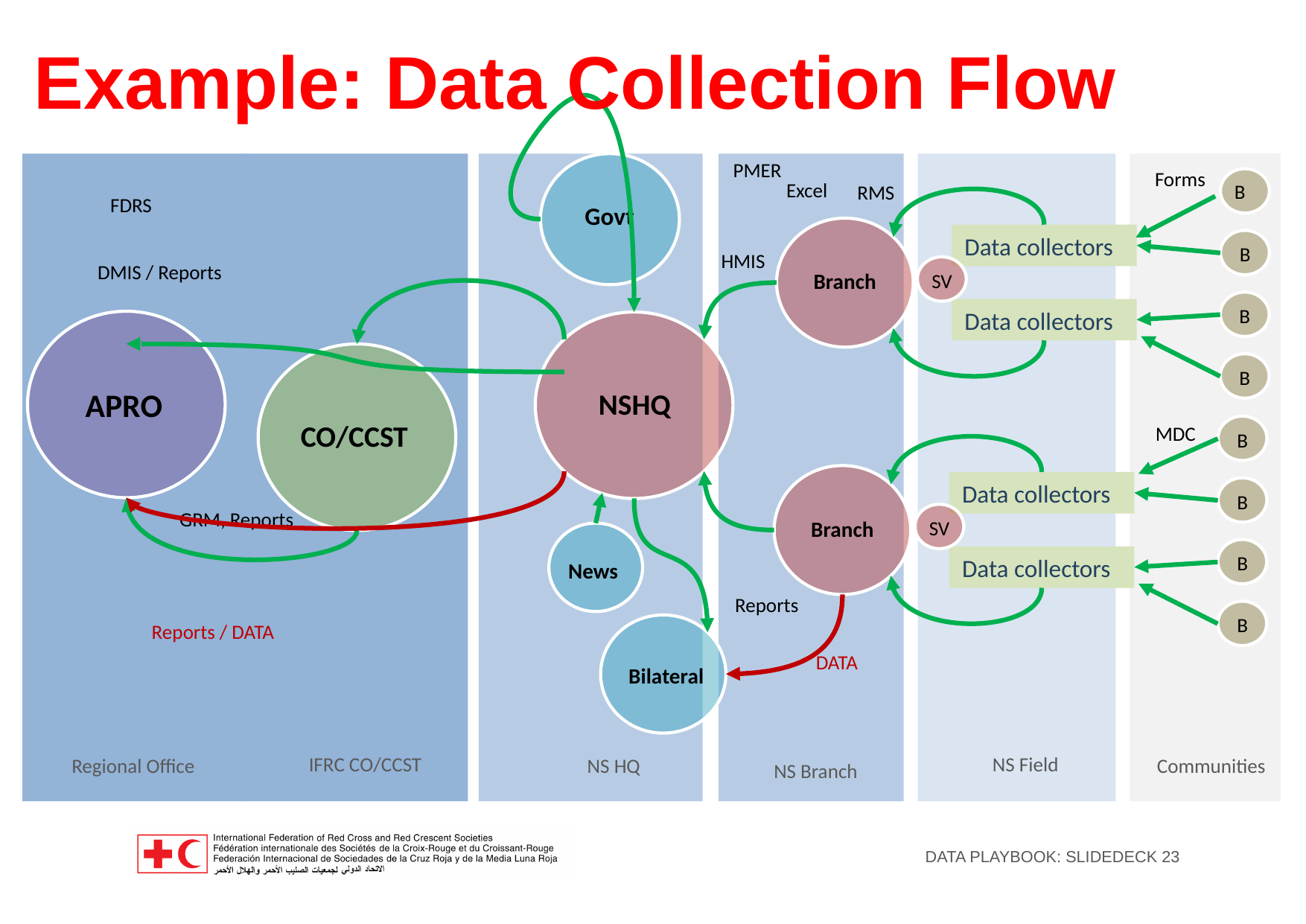

Example: Data Collection Flow
PMER

Govt

Forms

Excel
B
RMS
FDRS

Branch
Data collectors

B
HMIS
DMIS / Reports

SV

B
Data collectors

APRO

NSHQ

CO/CCST

B
MDC

B

Branch
Data collectors

B
GRM, Reports

SV

News

B
Data collectors
Reports

B
Reports / DATA

Bilateral
DATA
NS Field
IFRC CO/CCST
Regional Office
NS HQ
Communities
NS Branch